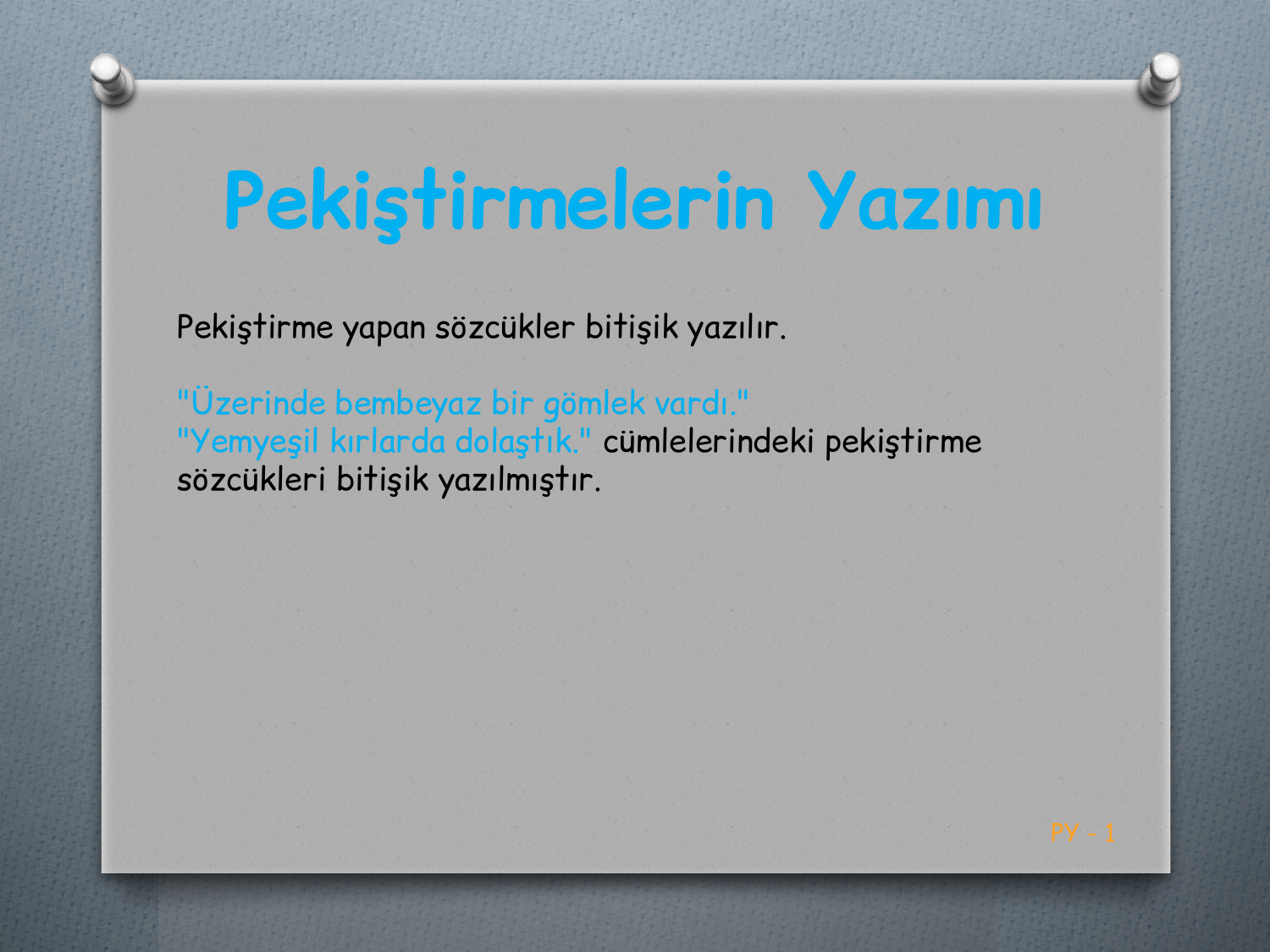

# Pekiştirmelerin Yazımı
Pekiştirme yapan sözcükler bitişik yazılır.

"Üzerinde bembeyaz bir gömlek vardı."
"Yemyeşil kırlarda dolaştık." cümlelerindeki pekiştirme sözcükleri bitişik yazılmıştır.
PY - 1